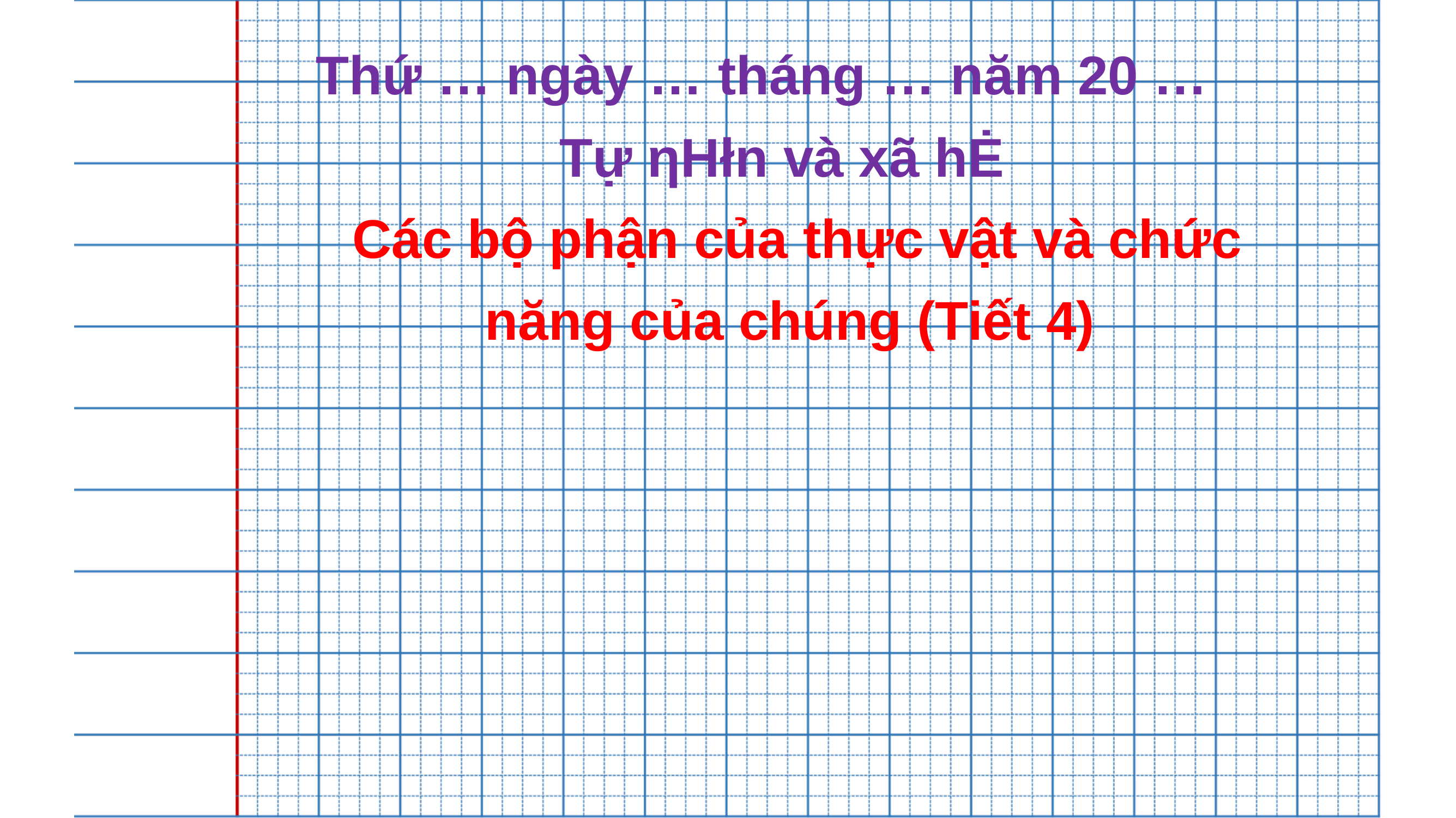

Thứ … ngày … tháng … năm 20 …
Tự ηΗłn và xã hĖ
Các bộ phận của thực vật và chức năng của chúng (Tiết 4)